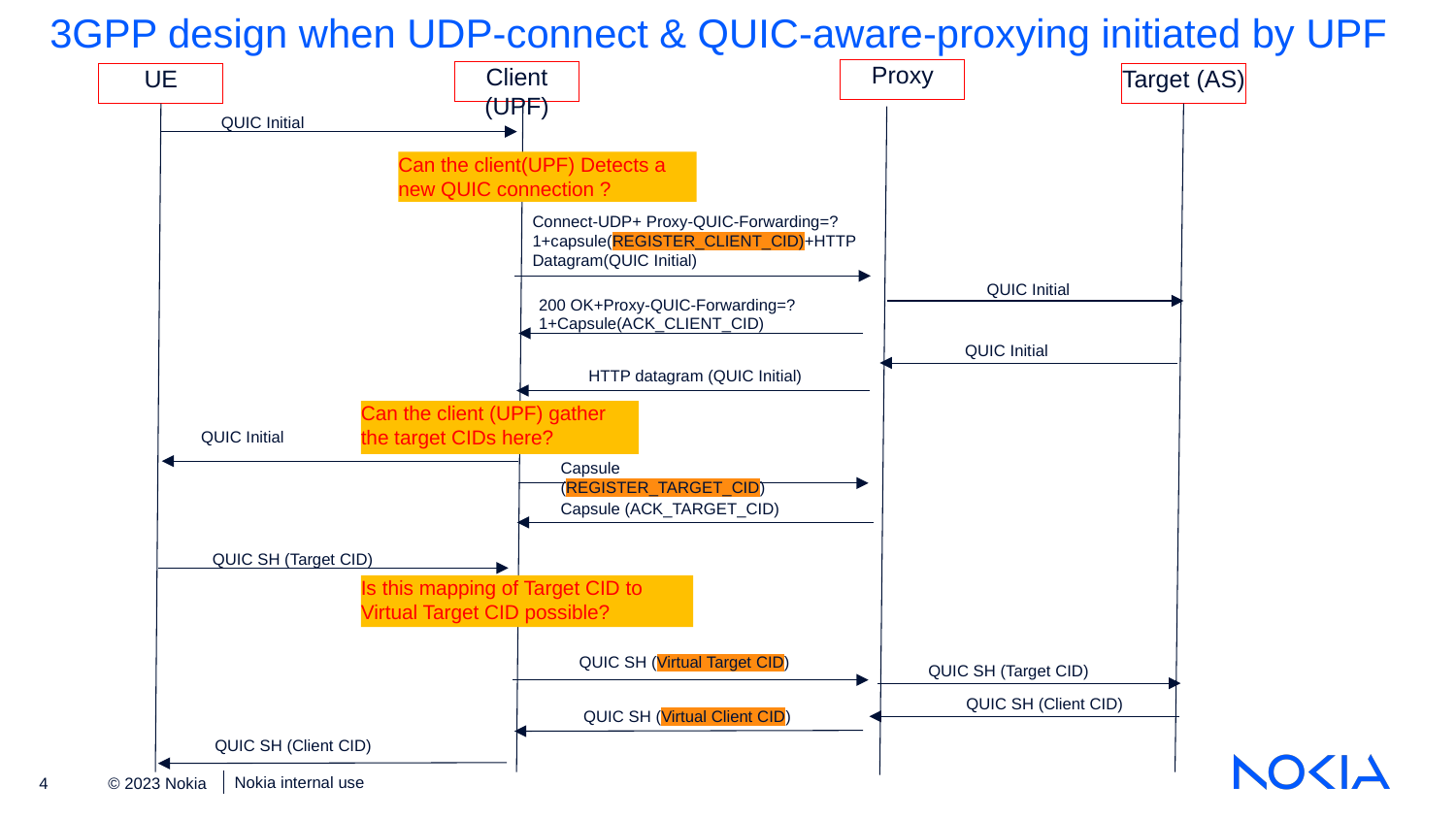

3GPP design when UDP-connect & QUIC-aware-proxying initiated by UPF
Proxy
Client (UPF)
UE
Target (AS)
QUIC Initial
Can the client(UPF) Detects a new QUIC connection ?
Connect-UDP+ Proxy-QUIC-Forwarding=?1+capsule(REGISTER_CLIENT_CID)+HTTP Datagram(QUIC Initial)
QUIC Initial
200 OK+Proxy-QUIC-Forwarding=?1+Capsule(ACK_CLIENT_CID)
QUIC Initial
HTTP datagram (QUIC Initial)
Can the client (UPF) gather the target CIDs here?
QUIC Initial
Capsule (REGISTER_TARGET_CID)
Capsule (ACK_TARGET_CID)
QUIC SH (Target CID)
Is this mapping of Target CID to Virtual Target CID possible?
QUIC SH (Virtual Target CID)
QUIC SH (Target CID)
QUIC SH (Client CID)
QUIC SH (Virtual Client CID)
QUIC SH (Client CID)
Nokia internal use